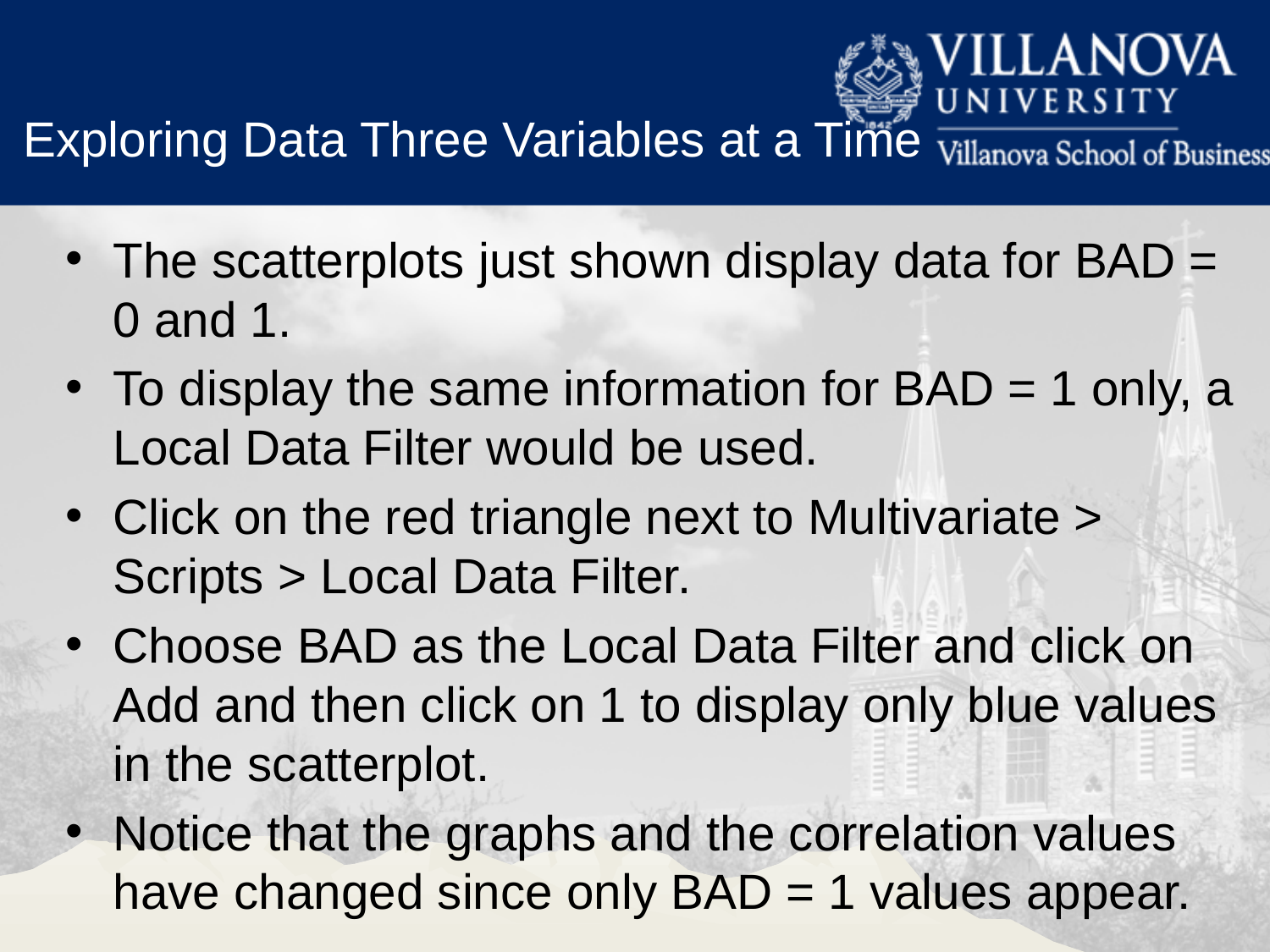

Exploring Data Three Variables at a Time
The scatterplots just shown display data for BAD = 0 and 1.
To display the same information for BAD = 1 only, a Local Data Filter would be used.
Click on the red triangle next to Multivariate > Scripts > Local Data Filter.
Choose BAD as the Local Data Filter and click on Add and then click on 1 to display only blue values in the scatterplot.
Notice that the graphs and the correlation values have changed since only BAD = 1 values appear.